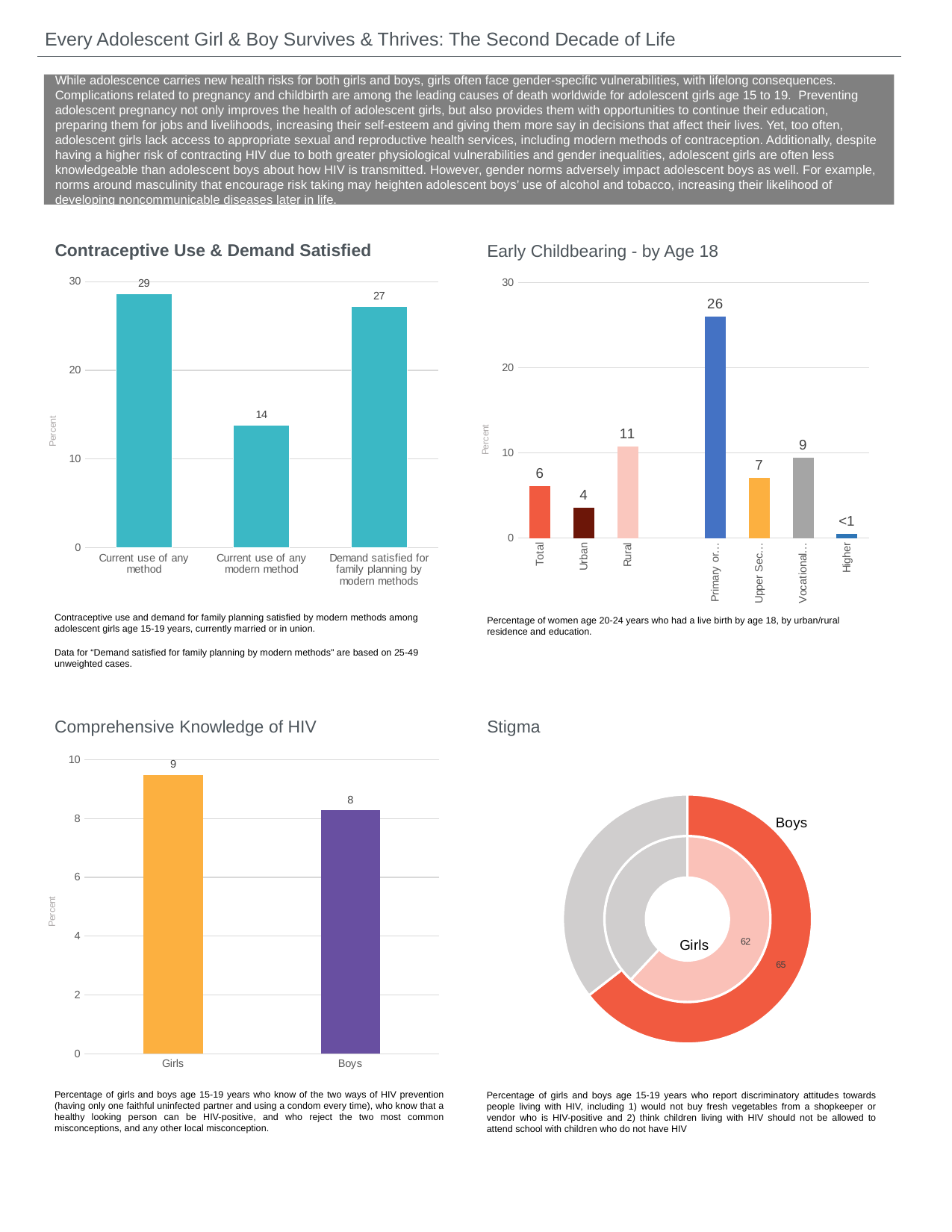

Every Adolescent Girl & Boy Survives & Thrives: The Second Decade of Life
While adolescence carries new health risks for both girls and boys, girls often face gender-specific vulnerabilities, with lifelong consequences. Complications related to pregnancy and childbirth are among the leading causes of death worldwide for adolescent girls age 15 to 19.  Preventing adolescent pregnancy not only improves the health of adolescent girls, but also provides them with opportunities to continue their education, preparing them for jobs and livelihoods, increasing their self-esteem and giving them more say in decisions that affect their lives. Yet, too often, adolescent girls lack access to appropriate sexual and reproductive health services, including modern methods of contraception. Additionally, despite having a higher risk of contracting HIV due to both greater physiological vulnerabilities and gender inequalities, adolescent girls are often less knowledgeable than adolescent boys about how HIV is transmitted. However, gender norms adversely impact adolescent boys as well. For example, norms around masculinity that encourage risk taking may heighten adolescent boys’ use of alcohol and tobacco, increasing their likelihood of developing noncommunicable diseases later in life.
Contraceptive Use & Demand Satisfied
Early Childbearing - by Age 18

### Chart

| Category | currently married or in union |
|---|---|
| Current use of any method | 28.644757889002545 |
| Current use of any modern method | 13.849668119928287 |
| Demand satisfied for family planning by modern methods | 27.2 |

### Chart

| Category |  |
|---|---|
| Total | 6.095445401930141 |
| Urban | 3.603097929608354 |
| Rural | 10.798047230537579 |
|  | None |
| Primary or Lower Secondary | 26.010475189872146 |
| Upper Secondary | 7.120842154877798 |
| Vocational Education | 9.417651593106232 |
| Higher | 0.5123944936881968 |
Contraceptive use and demand for family planning satisfied by modern methods among adolescent girls age 15-19 years, currently married or in union.
Percentage of women age 20-24 years who had a live birth by age 18, by urban/rural residence and education.
Data for “Demand satisfied for family planning by modern methods" are based on 25-49 unweighted cases.
Stigma
Comprehensive Knowledge of HIV

### Chart

| Category | Girl | Boy |
|---|---|---|
| Stigma | 61.96882518713442 | 64.51199004800353 |
| No | 38.03117481286558 | 35.488009951996474 |

### Chart

| Category |  |
|---|---|
| Girls | 9.486887072009479 |
| Boys | 8.274587543841394 |
Percentage of girls and boys age 15-19 years who know of the two ways of HIV prevention (having only one faithful uninfected partner and using a condom every time), who know that a healthy looking person can be HIV-positive, and who reject the two most common misconceptions, and any other local misconception.

Percentage of girls and boys age 15-19 years who report discriminatory attitudes towards people living with HIV, including 1) would not buy fresh vegetables from a shopkeeper or vendor who is HIV-positive and 2) think children living with HIV should not be allowed to attend school with children who do not have HIV